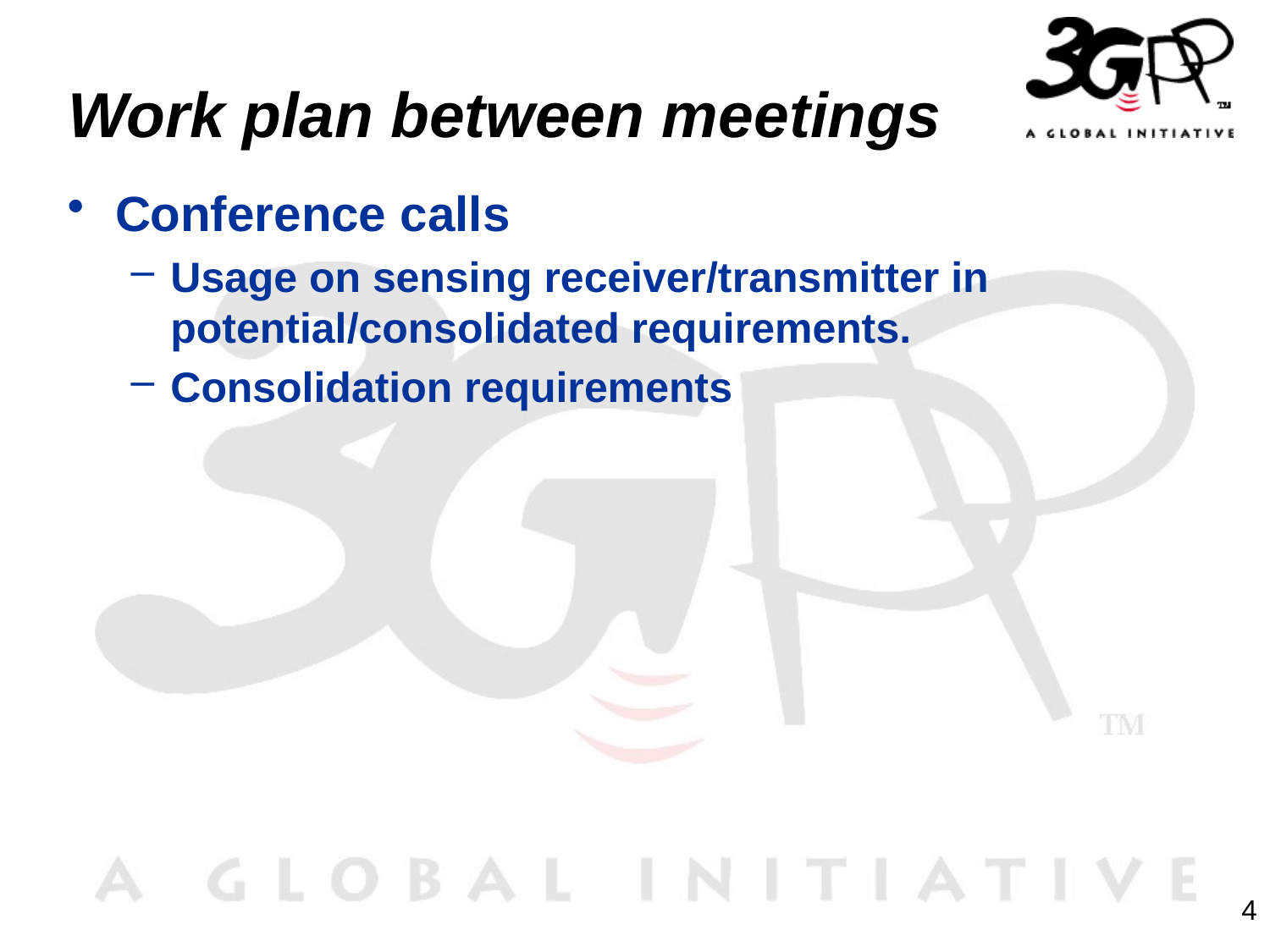

# Work plan between meetings
Conference calls
Usage on sensing receiver/transmitter in potential/consolidated requirements.
Consolidation requirements

4